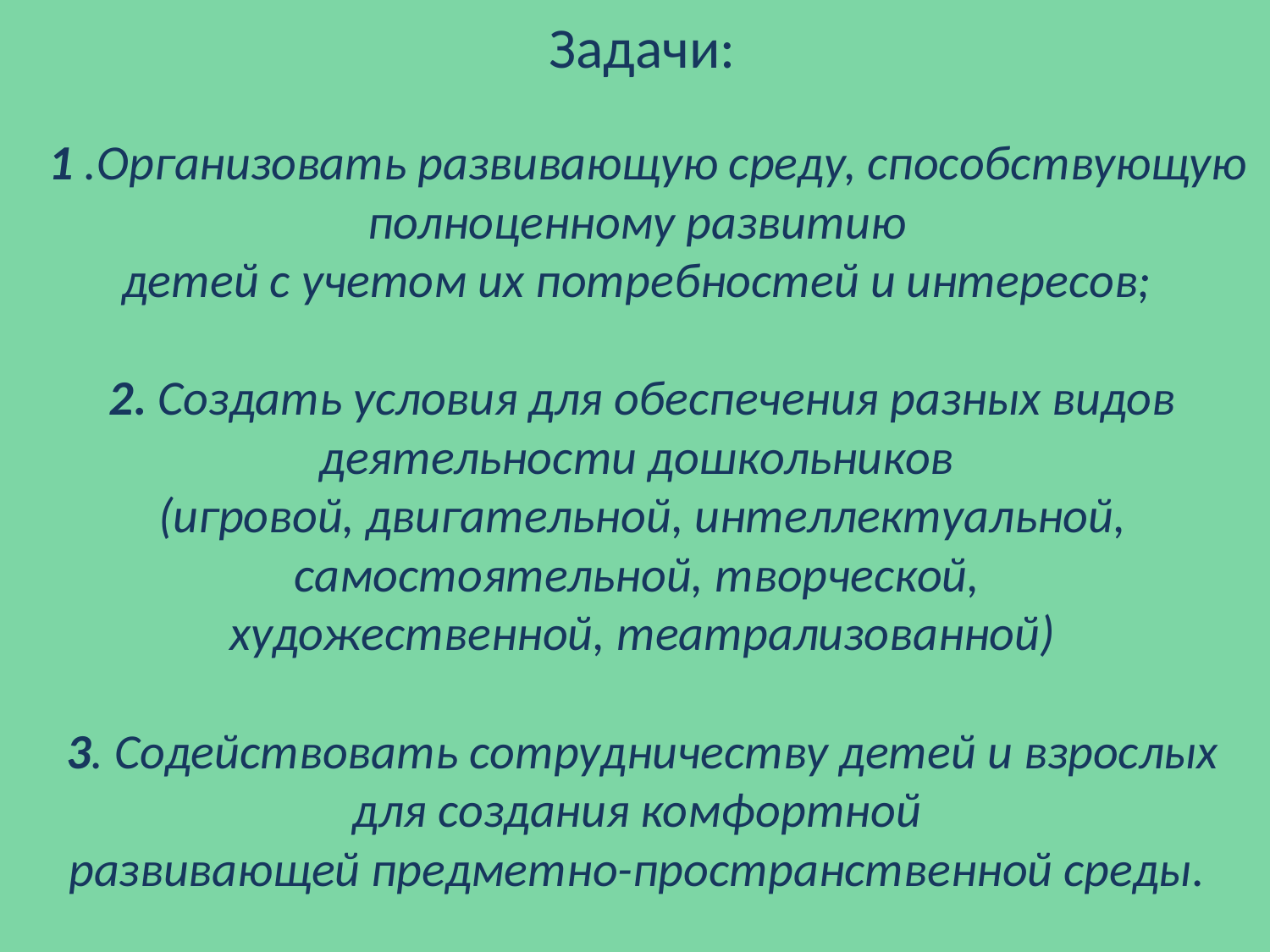

# Задачи: 1 .Организовать развивающую среду, способствующую полноценному развитию детей с учетом их потребностей и интересов; 2. Создать условия для обеспечения разных видов деятельности дошкольников (игровой, двигательной, интеллектуальной, самостоятельной, творческой, художественной, театрализованной) 3. Содействовать сотрудничеству детей и взрослых для создания комфортной развивающей предметно-пространственной среды.